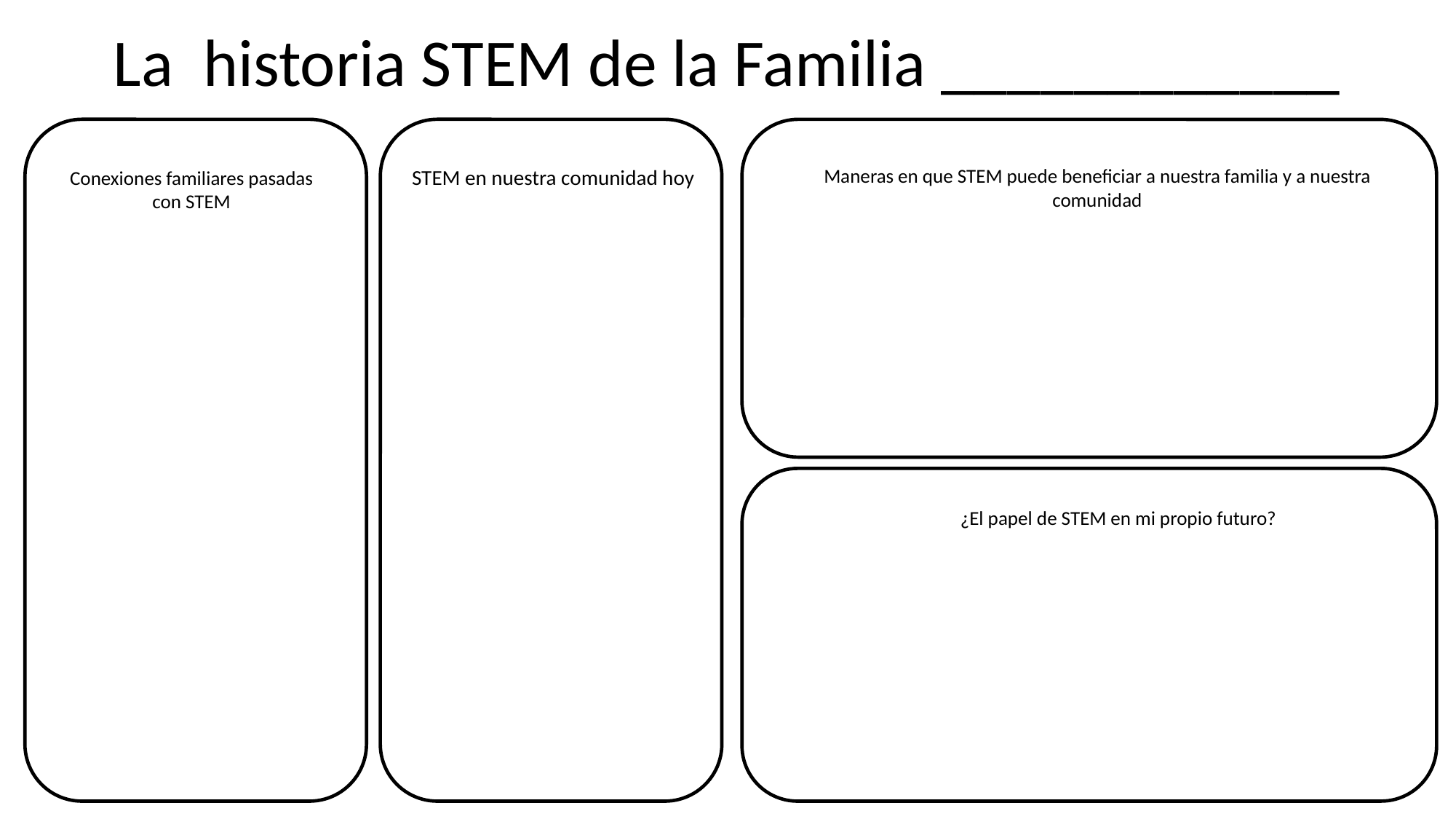

# La  historia STEM de la Familia ____________

Maneras en que STEM puede beneficiar a nuestra familia y a nuestra comunidad
STEM en nuestra comunidad hoy
Conexiones familiares pasadas con STEM

¿El papel de STEM en mi propio futuro?